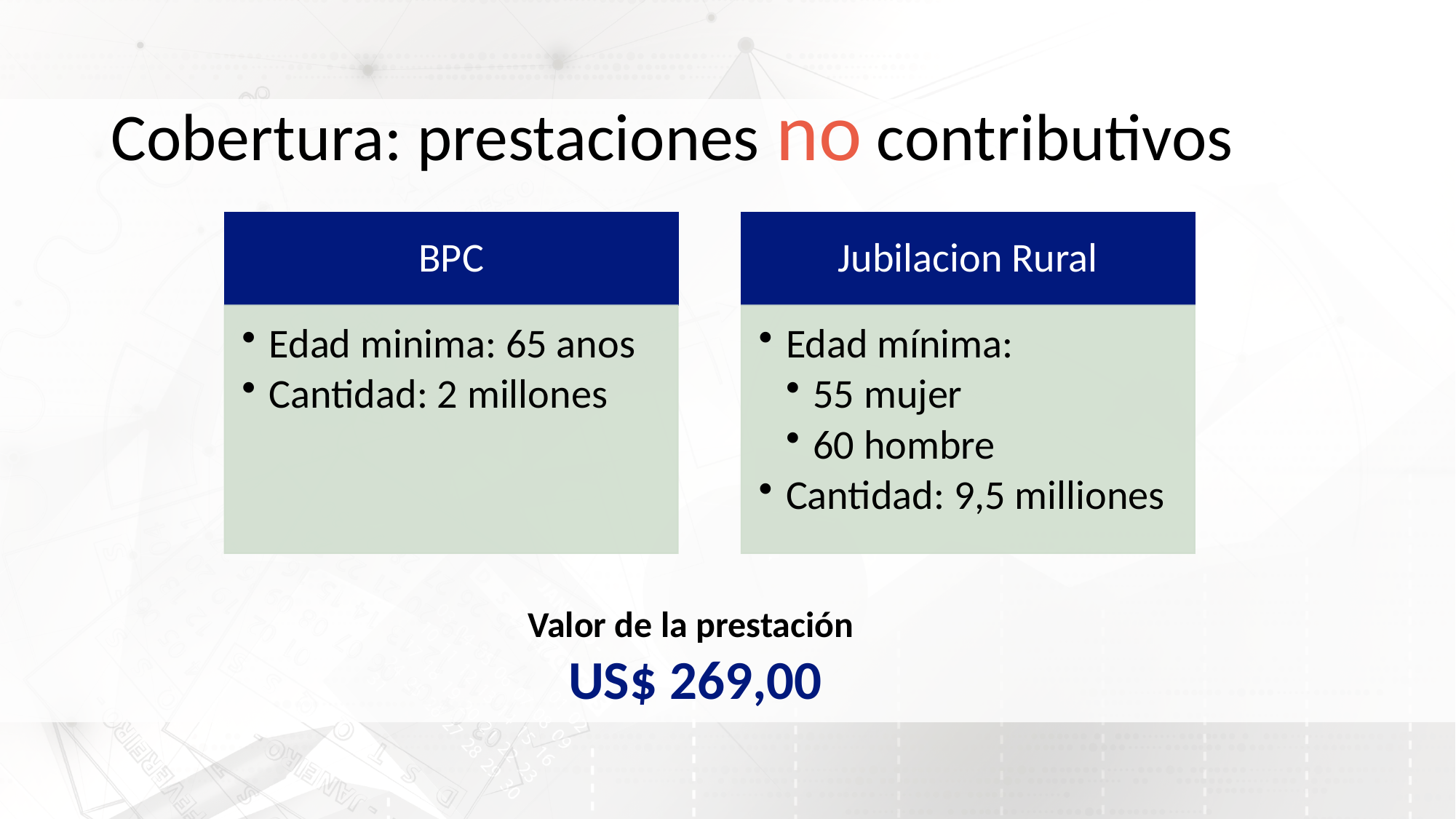

# Cobertura: prestaciones no contributivos
BPC
Edad minima: 65 anos
Cantidad: 2 millones
Jubilacion Rural
Edad mínima:
55 mujer
60 hombre
Cantidad: 9,5 milliones
Valor de la prestación
US$ 269,00